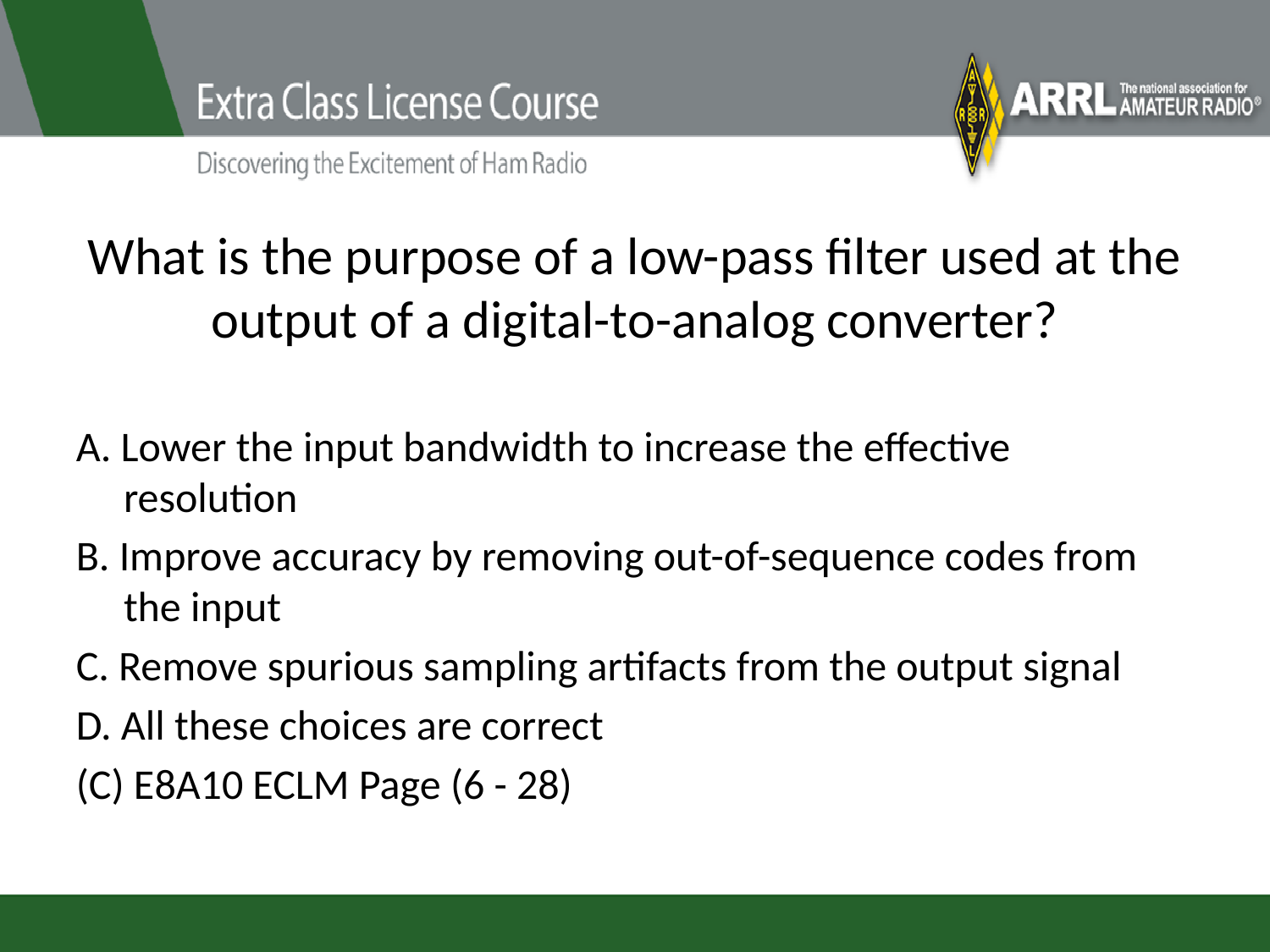

# What is the purpose of a low-pass filter used at the output of a digital-to-analog converter?
A. Lower the input bandwidth to increase the effective resolution
B. Improve accuracy by removing out-of-sequence codes from the input
C. Remove spurious sampling artifacts from the output signal
D. All these choices are correct
(C) E8A10 ECLM Page (6 - 28)